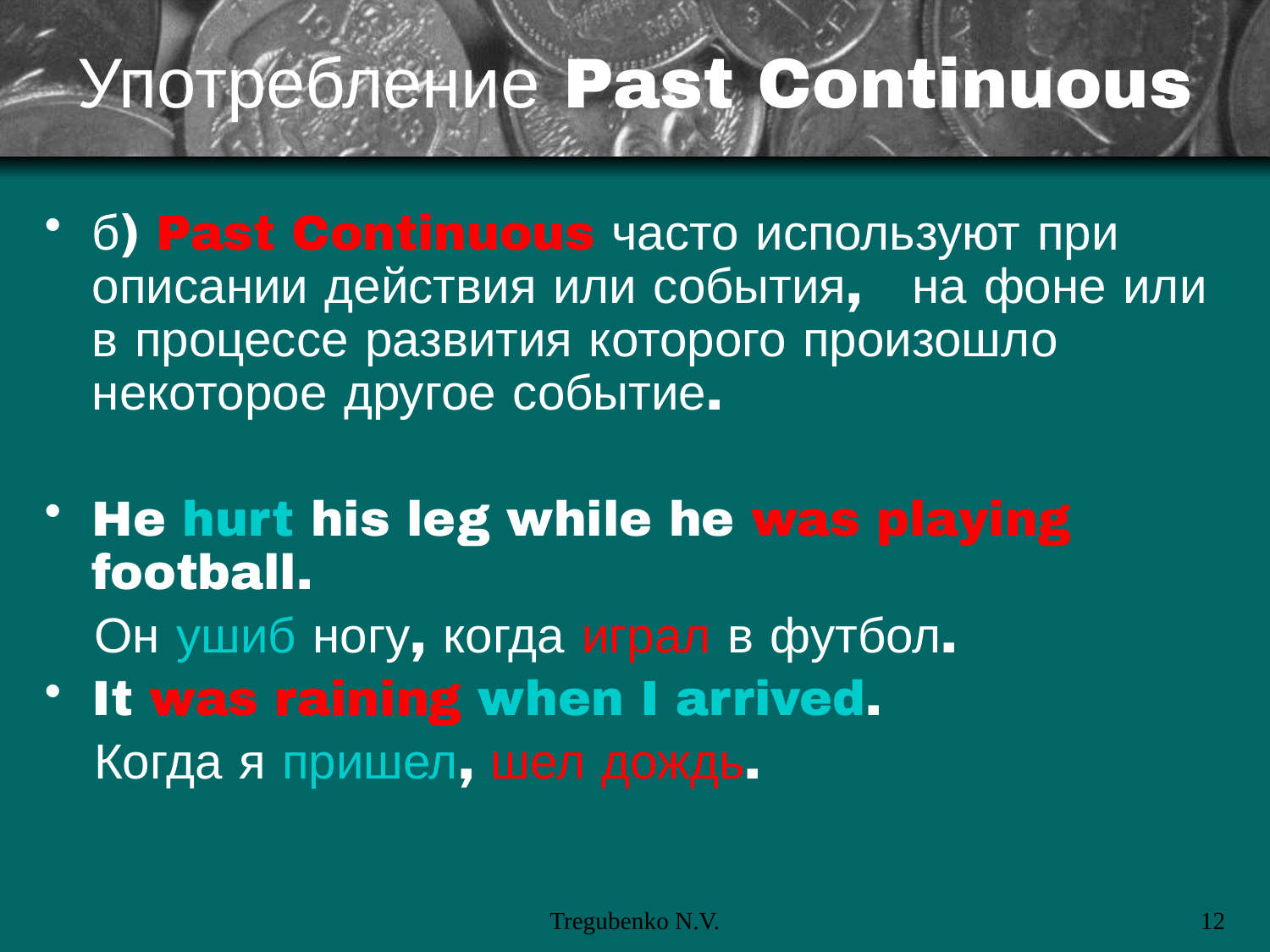

# Употребление Past Continuous
б) Past Continuous часто используют при описании действия или события,   на фоне или в процессе развития которого произошло некоторое другое событие.

He hurt his leg while he was playing football.
   Он ушиб ногу, когда играл в футбол.
It was raining when I arrived.
   Когда я пришел, шел дождь.
Tregubenko N.V.
12